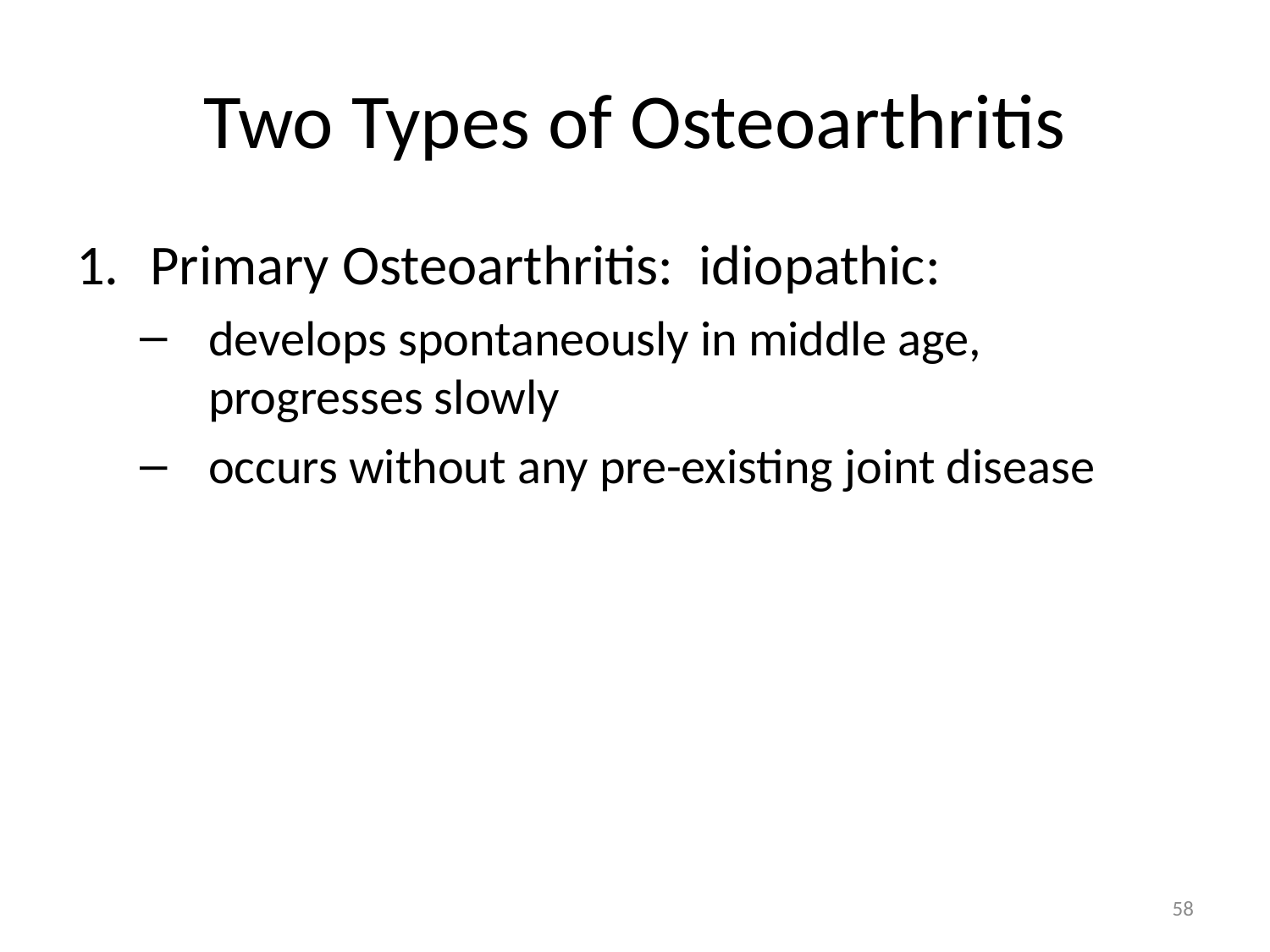

# Two Types of Osteoarthritis
Primary Osteoarthritis:  idiopathic:
develops spontaneously in middle age, progresses slowly
occurs without any pre-existing joint disease

58